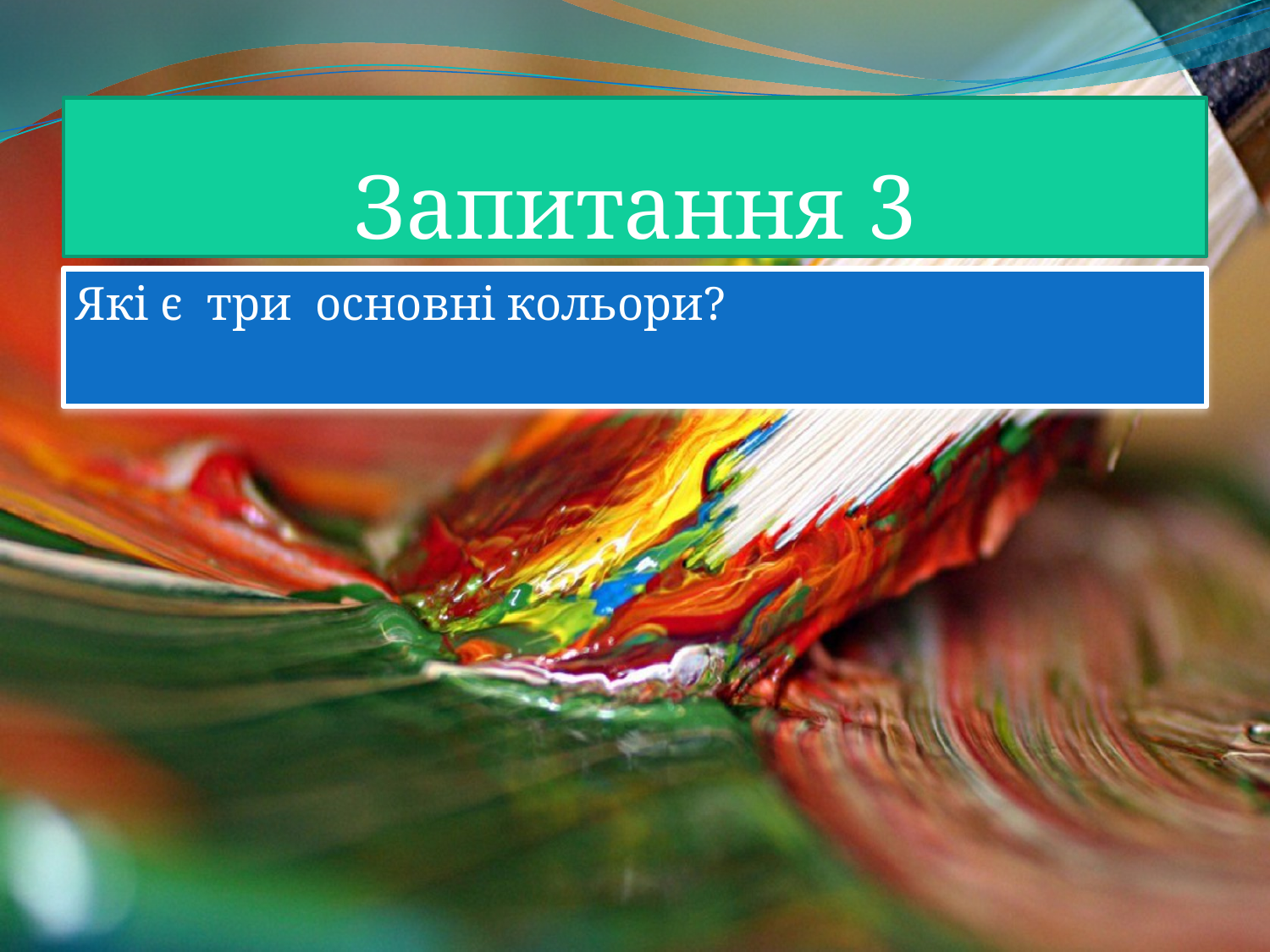

# Запитання 3
Які є  три  основні кольори?